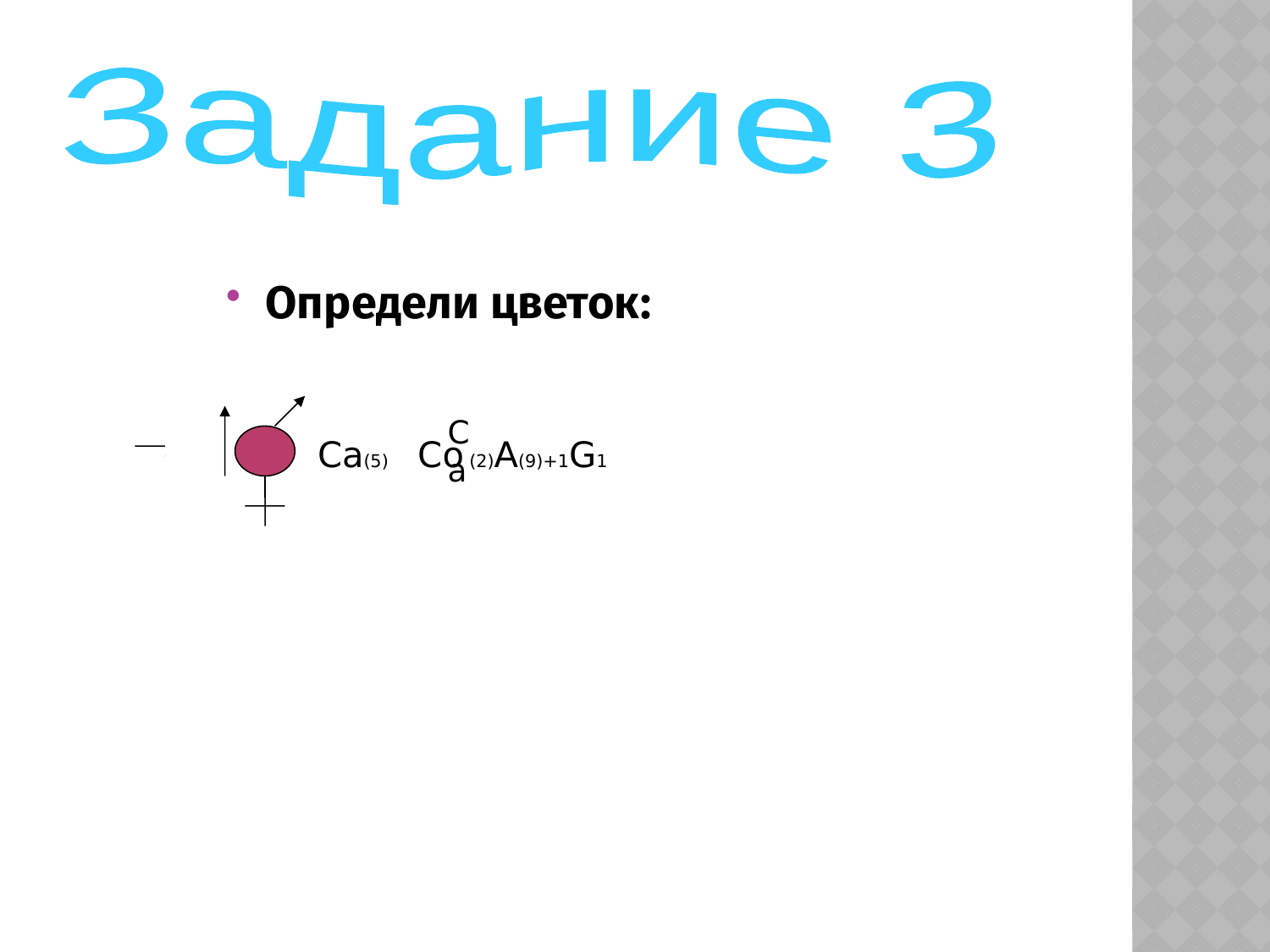

Задание 3
Определи цветок:

Ca

Ca(5)
Cо (2)A(9)+1G1